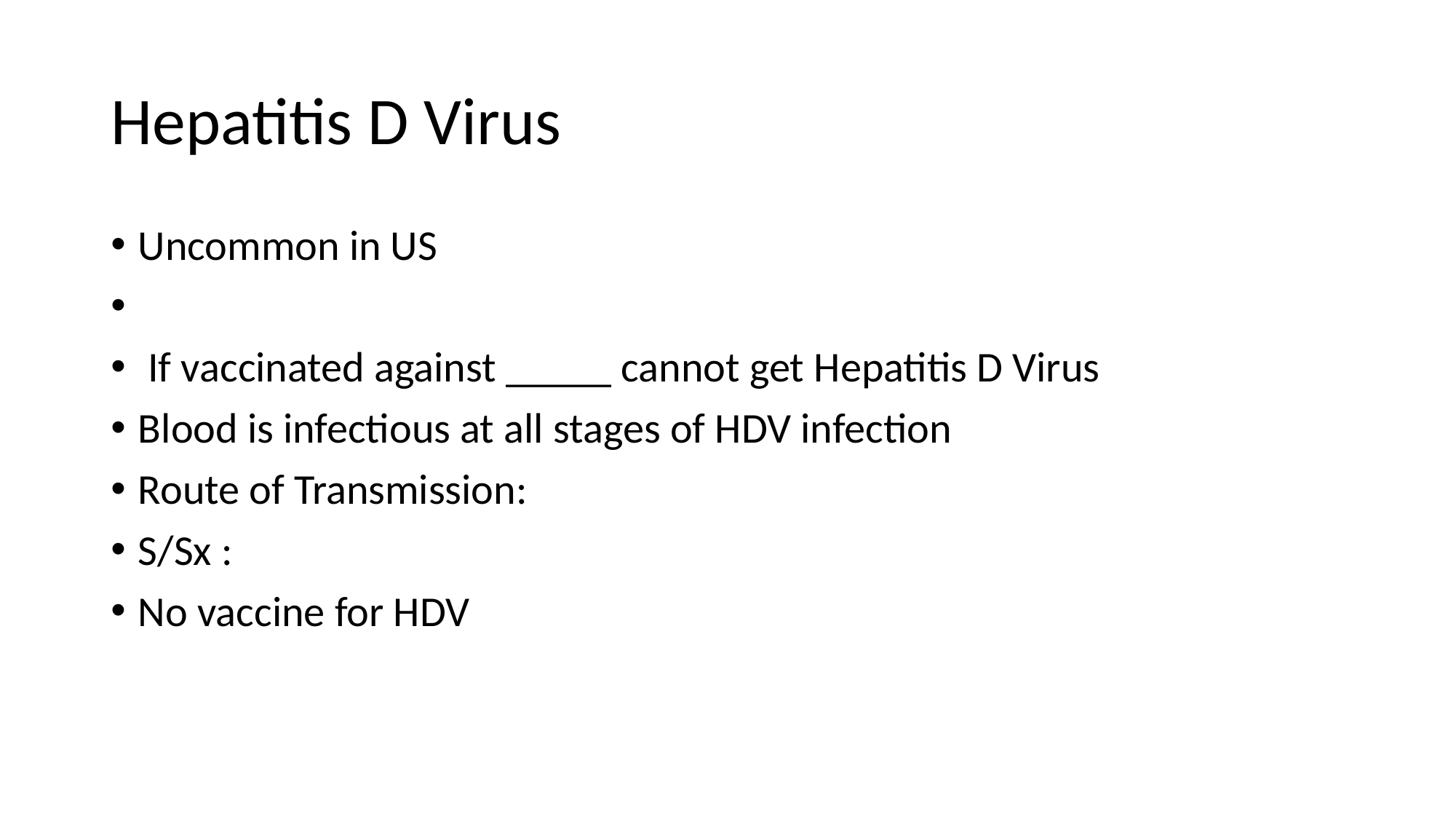

# Hepatitis D Virus
Uncommon in US

 If vaccinated against _____ cannot get Hepatitis D Virus
Blood is infectious at all stages of HDV infection
Route of Transmission:
S/Sx :
No vaccine for HDV